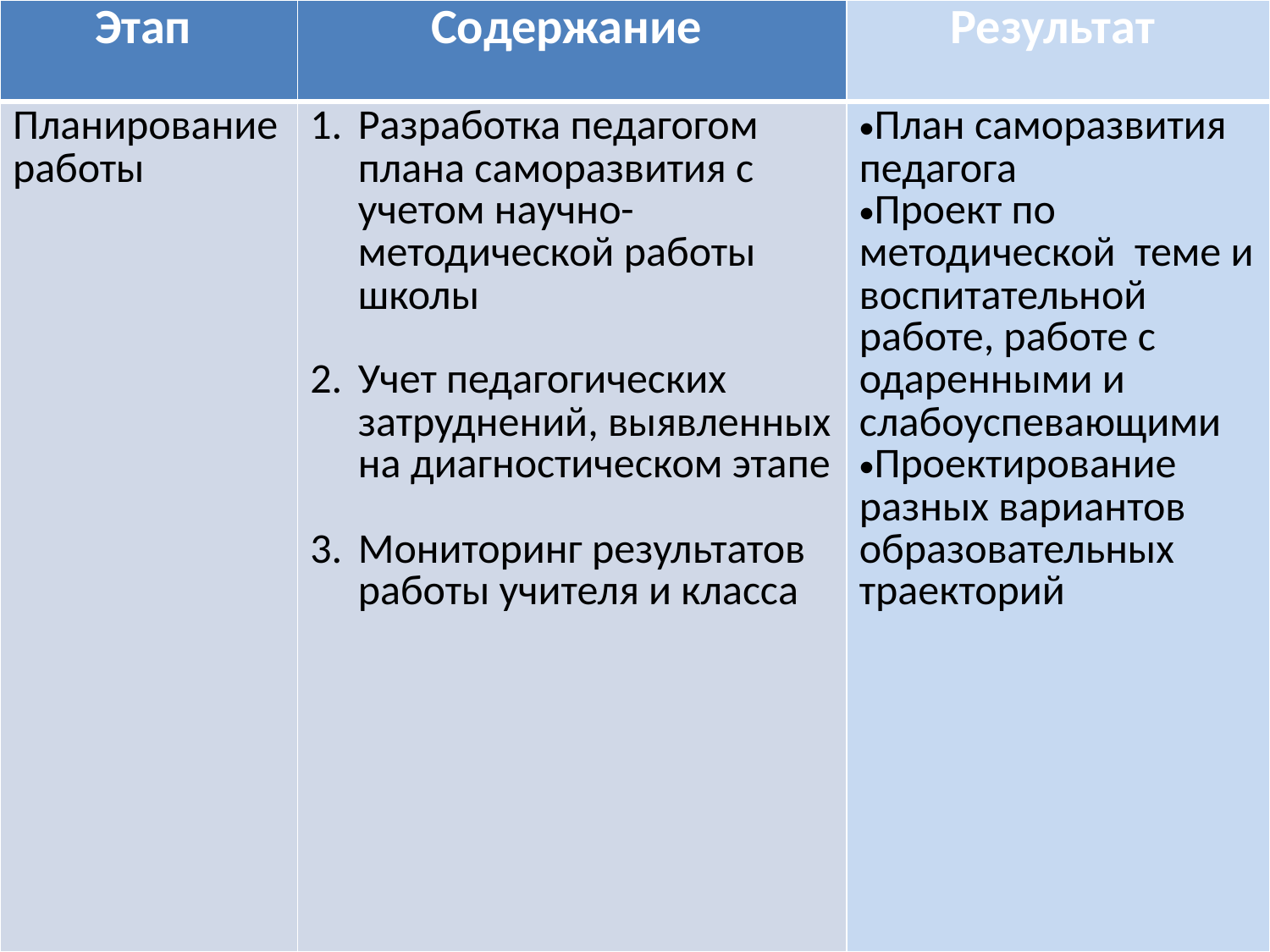

| Этап | Содержание | Результат |
| --- | --- | --- |
| Планирование работы | Разработка педагогом плана саморазвития с учетом научно-методической работы школы Учет педагогических затруднений, выявленных на диагностическом этапе Мониторинг результатов работы учителя и класса | План саморазвития педагога Проект по методической теме и воспитательной работе, работе с одаренными и слабоуспевающими Проектирование разных вариантов образовательных траекторий |
#